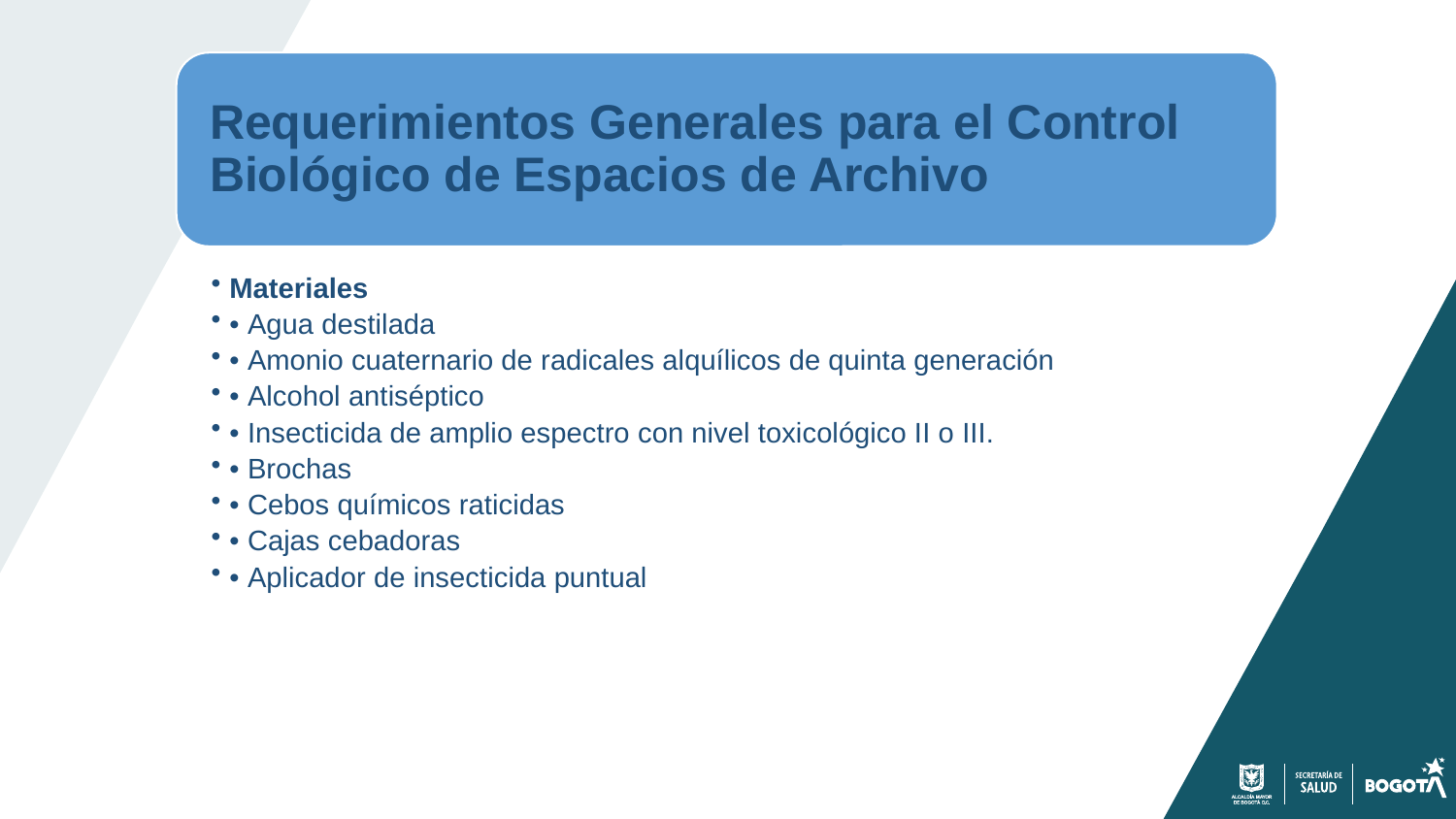

Requerimientos Generales para el Control Biológico de Espacios de Archivo
Materiales
• Agua destilada
• Amonio cuaternario de radicales alquílicos de quinta generación
• Alcohol antiséptico
• Insecticida de amplio espectro con nivel toxicológico II o III.
• Brochas
• Cebos químicos raticidas
• Cajas cebadoras
• Aplicador de insecticida puntual